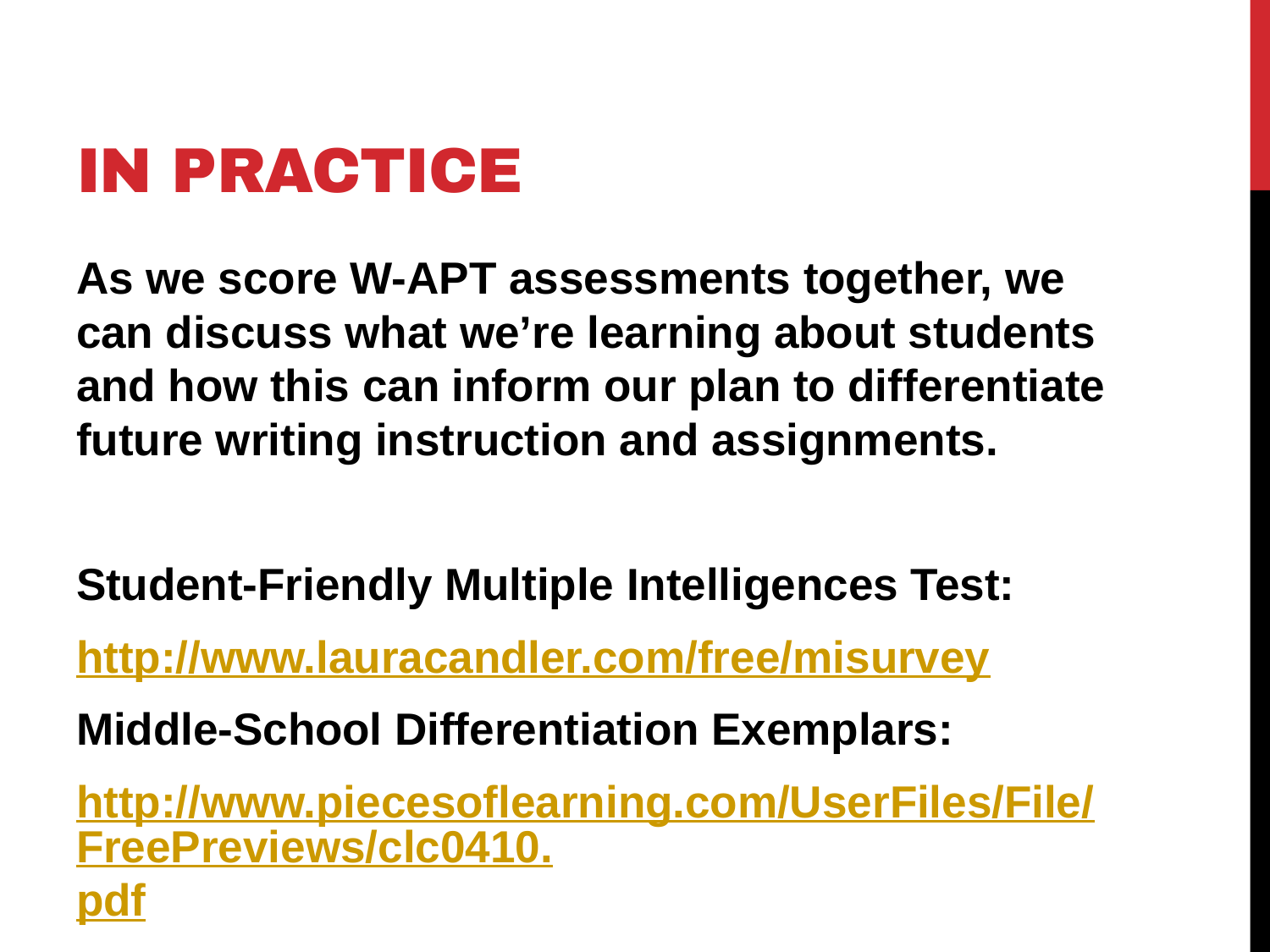

# In Practice
As we score W-APT assessments together, we can discuss what we’re learning about students and how this can inform our plan to differentiate future writing instruction and assignments.

Student-Friendly Multiple Intelligences Test:
http://www.lauracandler.com/free/misurvey
Middle-School Differentiation Exemplars:
http://www.piecesoflearning.com/UserFiles/File/FreePreviews/clc0410.pdf